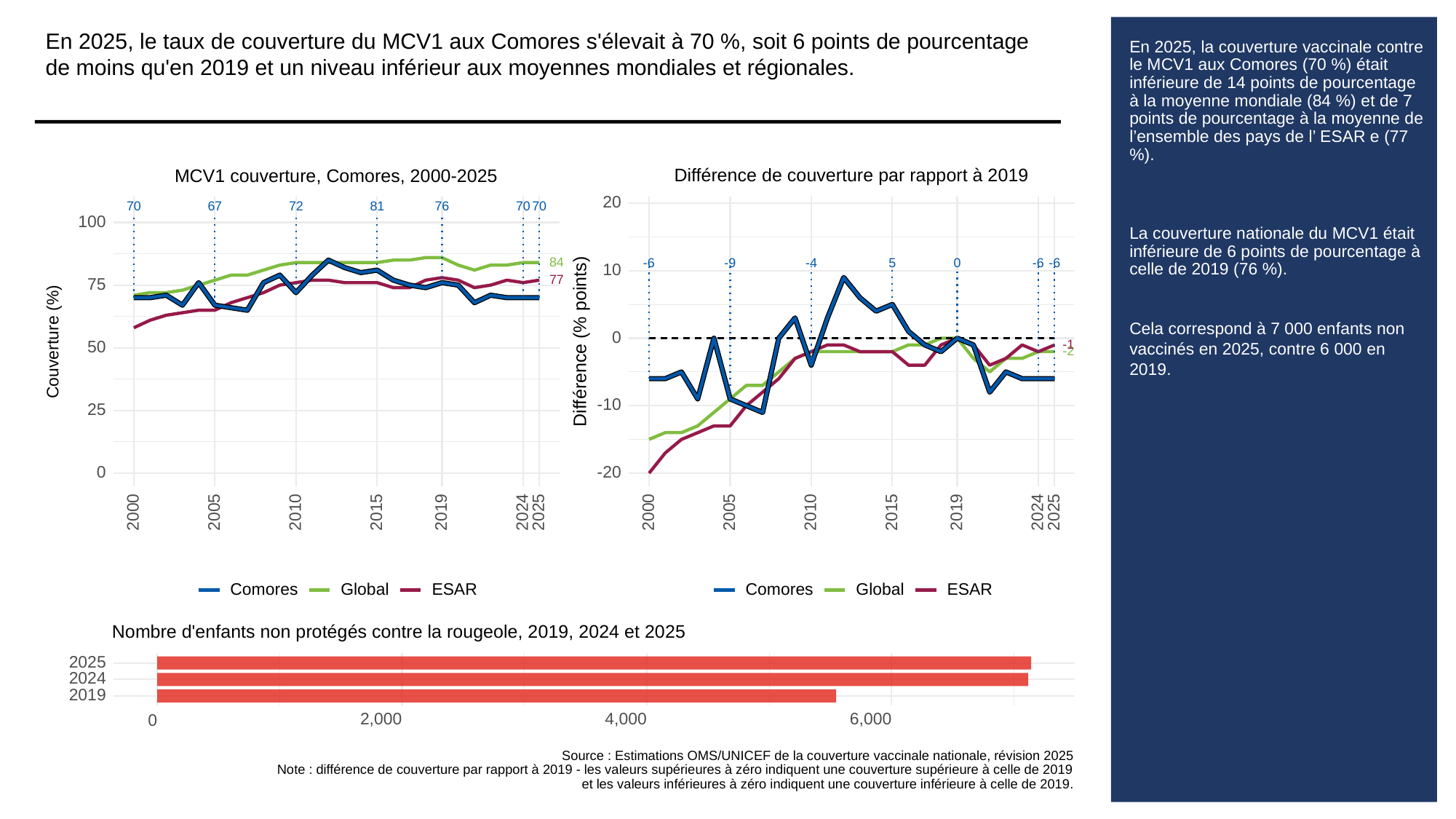

En 2025, le taux de couverture du MCV1 aux Comores s'élevait à 70 %, soit 6 points de pourcentage de moins qu'en 2019 et un niveau inférieur aux moyennes mondiales et régionales.
# En 2025, la couverture vaccinale contre le MCV1 aux Comores (70 %) était inférieure de 14 points de pourcentage à la moyenne mondiale (84 %) et de 7 points de pourcentage à la moyenne de l’ensemble des pays de l’ ESAR e (77 %).

La couverture nationale du MCV1 était inférieure de 6 points de pourcentage à celle de 2019 (76 %).

Cela correspond à 7 000 enfants non vaccinés en 2025, contre 6 000 en 2019.

Différence de couverture par rapport à 2019
MCV1 couverture, Comores, 2000-2025

20
70
67
81
76
70
70
72

100

84
-6
-9
0
-6
-6
5
-4

10

77

75

0
Différence (% points)
Couverture (%)

-1
50
-2

-10
25

0
-20

2000
2005
2010
2015
2019
2024
2025
2000
2005
2010
2015
2019
2024
2025
Comores
Global
ESAR
Comores
Global
ESAR

Nombre d'enfants non protégés contre la rougeole, 2019, 2024 et 2025

2025

2024

2019

2,000
4,000
6,000
0
Source : Estimations OMS/UNICEF de la couverture vaccinale nationale, révision 2025
Note : différence de couverture par rapport à 2019 - les valeurs supérieures à zéro indiquent une couverture supérieure à celle de 2019
et les valeurs inférieures à zéro indiquent une couverture inférieure à celle de 2019.